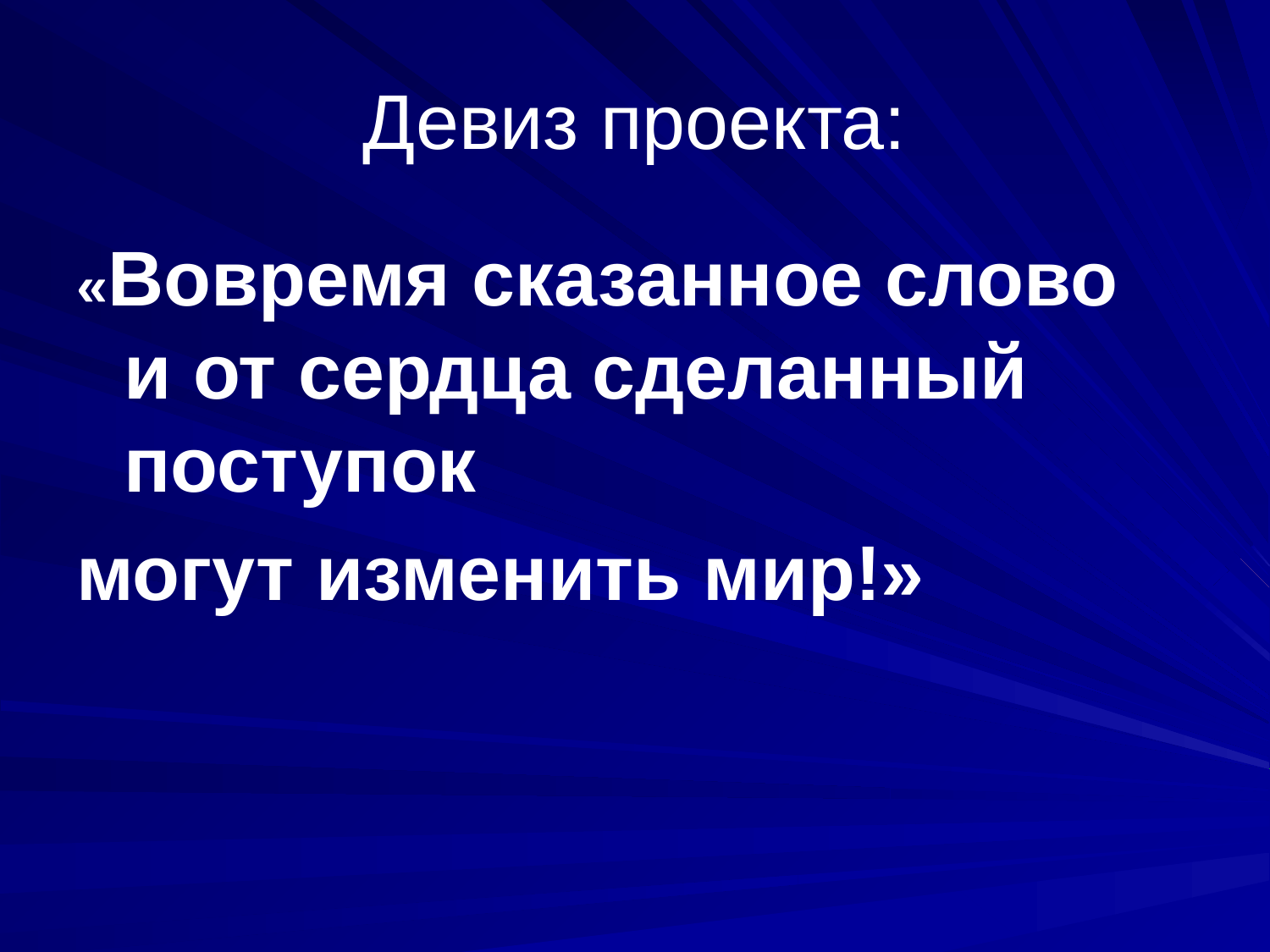

# Девиз проекта:
«Вовремя сказанное слово  и от сердца сделанный поступок
могут изменить мир!»